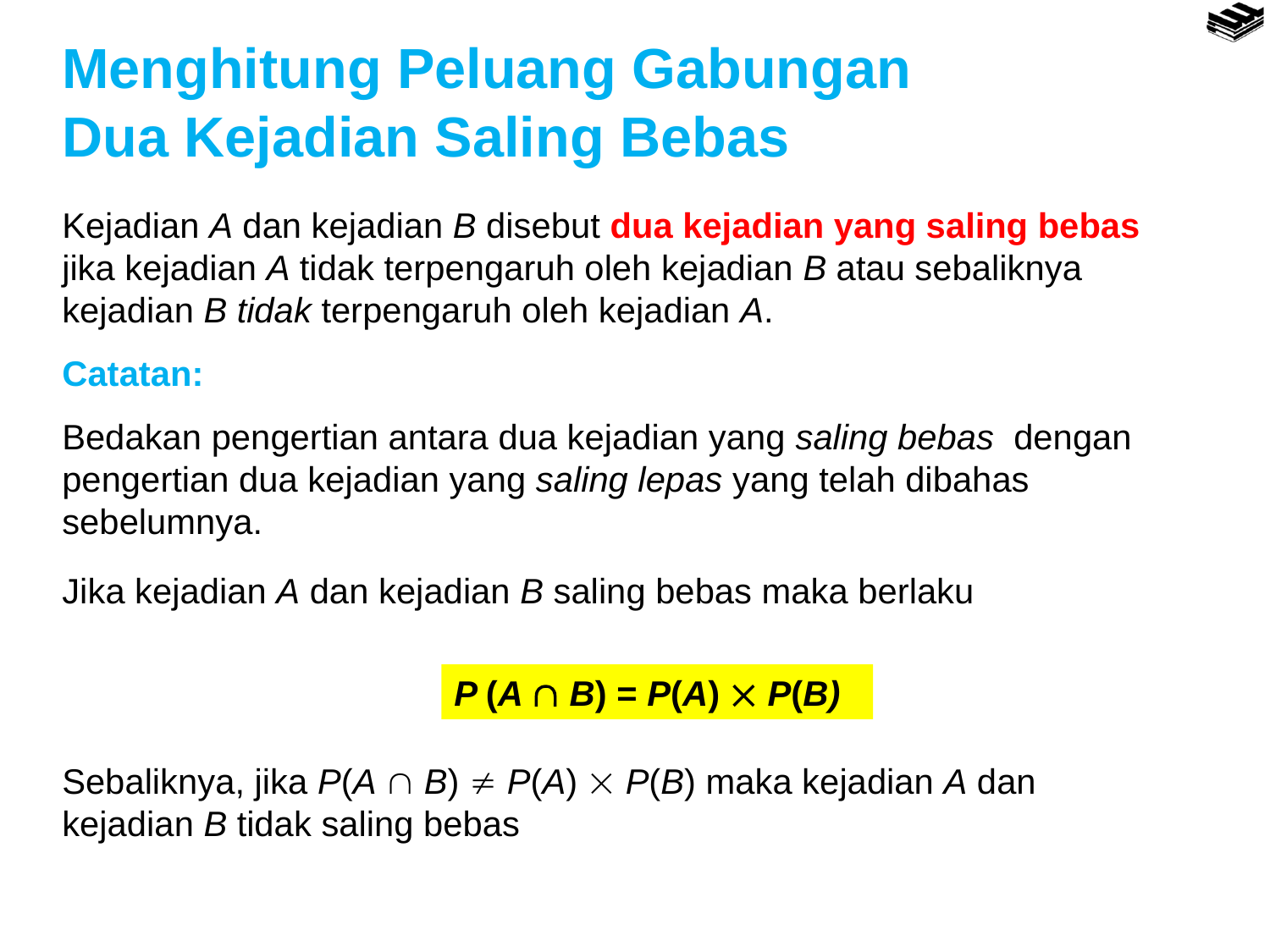

Menghitung Peluang Gabungan Dua Kejadian Saling Bebas
Kejadian A dan kejadian B disebut dua kejadian yang saling bebas jika kejadian A tidak terpengaruh oleh kejadian B atau sebaliknya kejadian B tidak terpengaruh oleh kejadian A.
Catatan:
Bedakan pengertian antara dua kejadian yang saling bebas  dengan pengertian dua kejadian yang saling lepas yang telah dibahas sebelumnya.
Jika kejadian A dan kejadian B saling bebas maka berlaku

Sebaliknya, jika P(A ∩ B) ≠ P(A) × P(B) maka kejadian A dan kejadian B tidak saling bebas
P (A ∩ B) = P(A) × P(B)